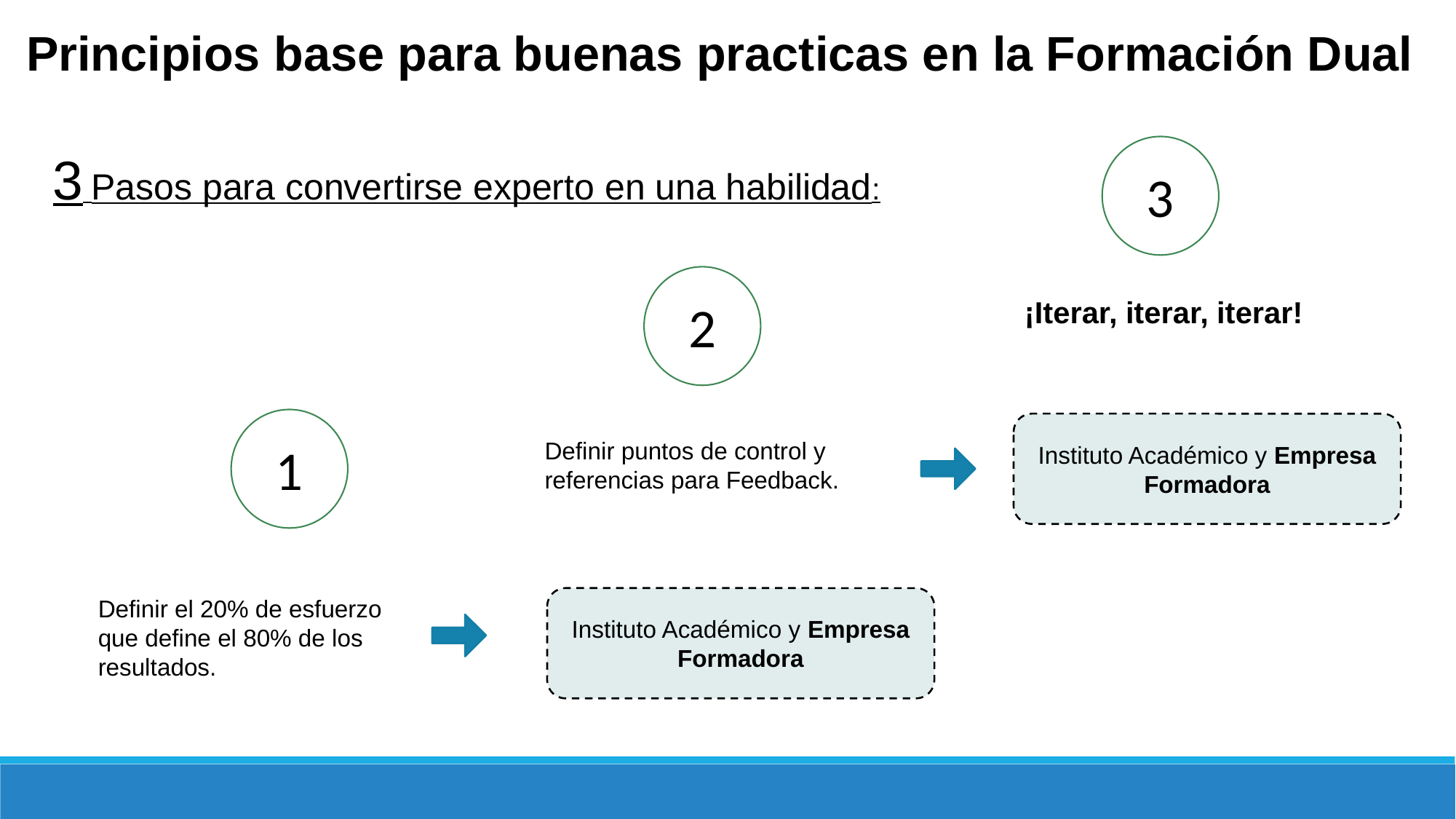

Principios base para buenas practicas en la Formación Dual
3
3 Pasos para convertirse experto en una habilidad:
2
¡Iterar, iterar, iterar!
1
Instituto Académico y Empresa Formadora
Definir puntos de control y referencias para Feedback.

Definir el 20% de esfuerzo que define el 80% de los resultados.
Instituto Académico y Empresa Formadora